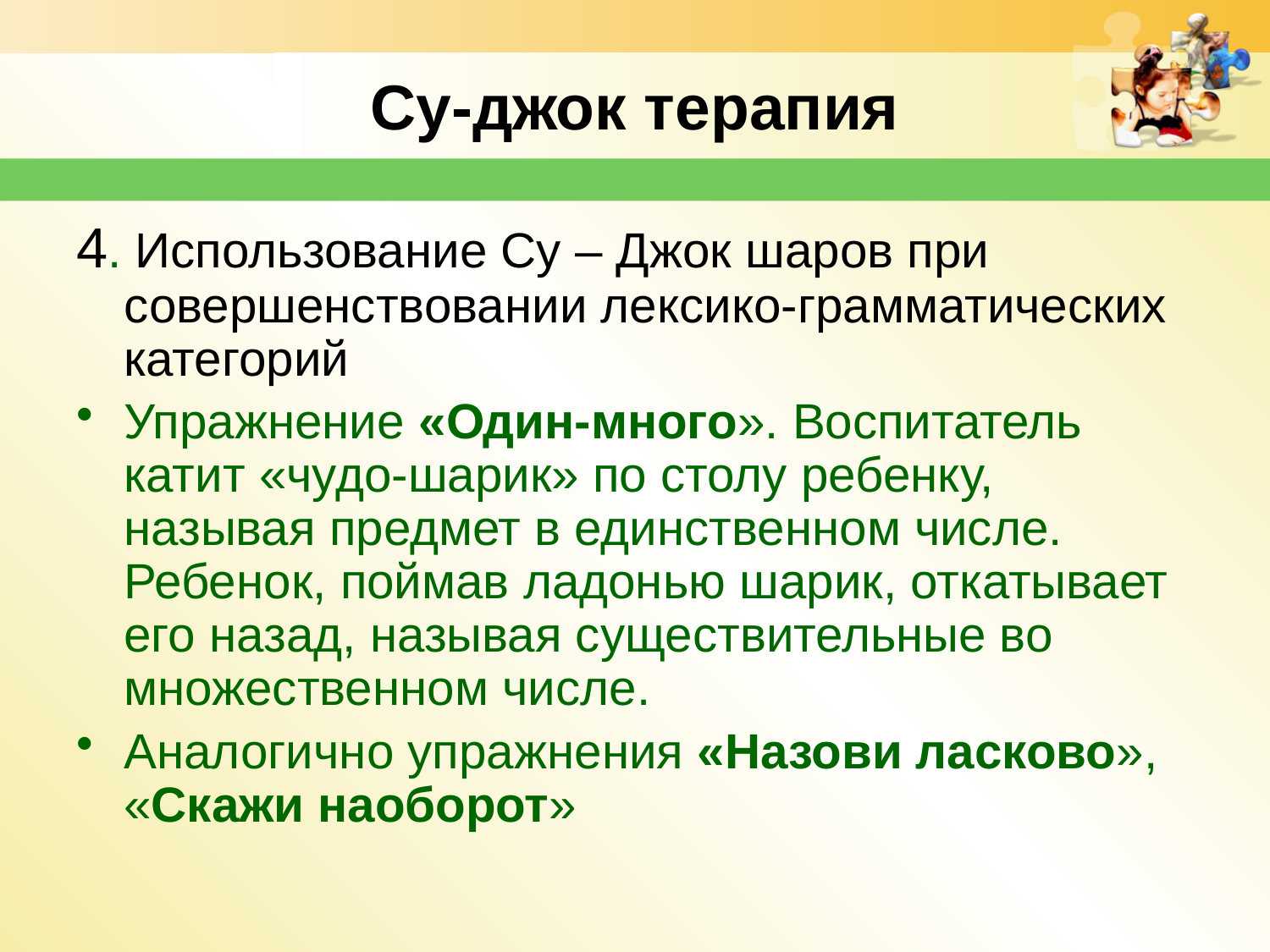

Су-джок терапия
4. Использование Су – Джок шаров при совершенствовании лексико-грамматических категорий
Упражнение «Один-много». Воспитатель катит «чудо-шарик» по столу ребенку, называя предмет в единственном числе. Ребенок, поймав ладонью шарик, откатывает его назад, называя существительные во множественном числе.
Аналогично упражнения «Назови ласково», «Скажи наоборот»